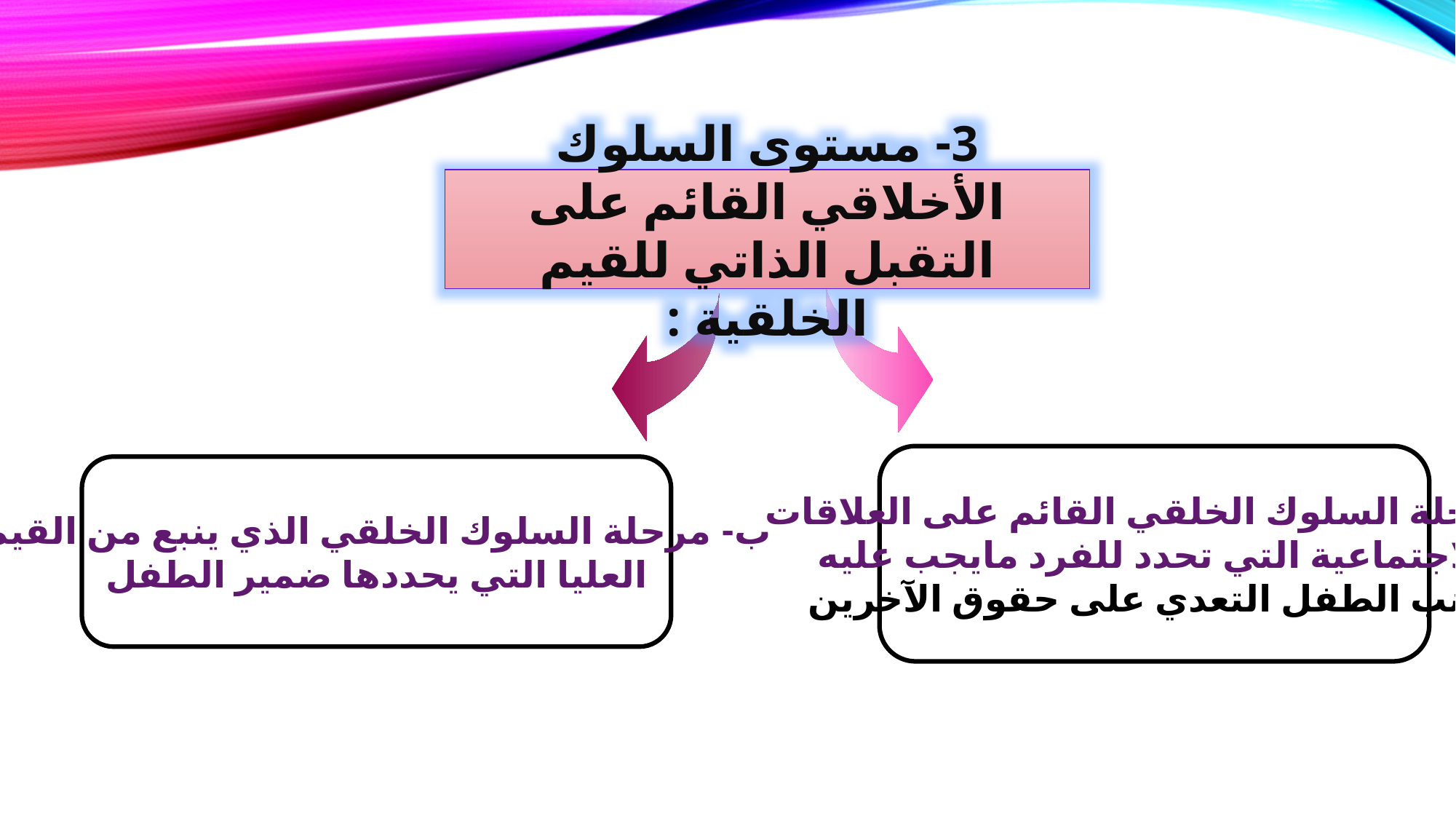

3- مستوى السلوك الأخلاقي القائم على التقبل الذاتي للقيم الخلقية :

أ- مرحلة السلوك الخلقي القائم على العلاقات
الاجتماعية التي تحدد للفرد مايجب عليه
يتجنب الطفل التعدي على حقوق الآخرين
ب- مرحلة السلوك الخلقي الذي ينبع من القيم
 العليا التي يحددها ضمير الطفل